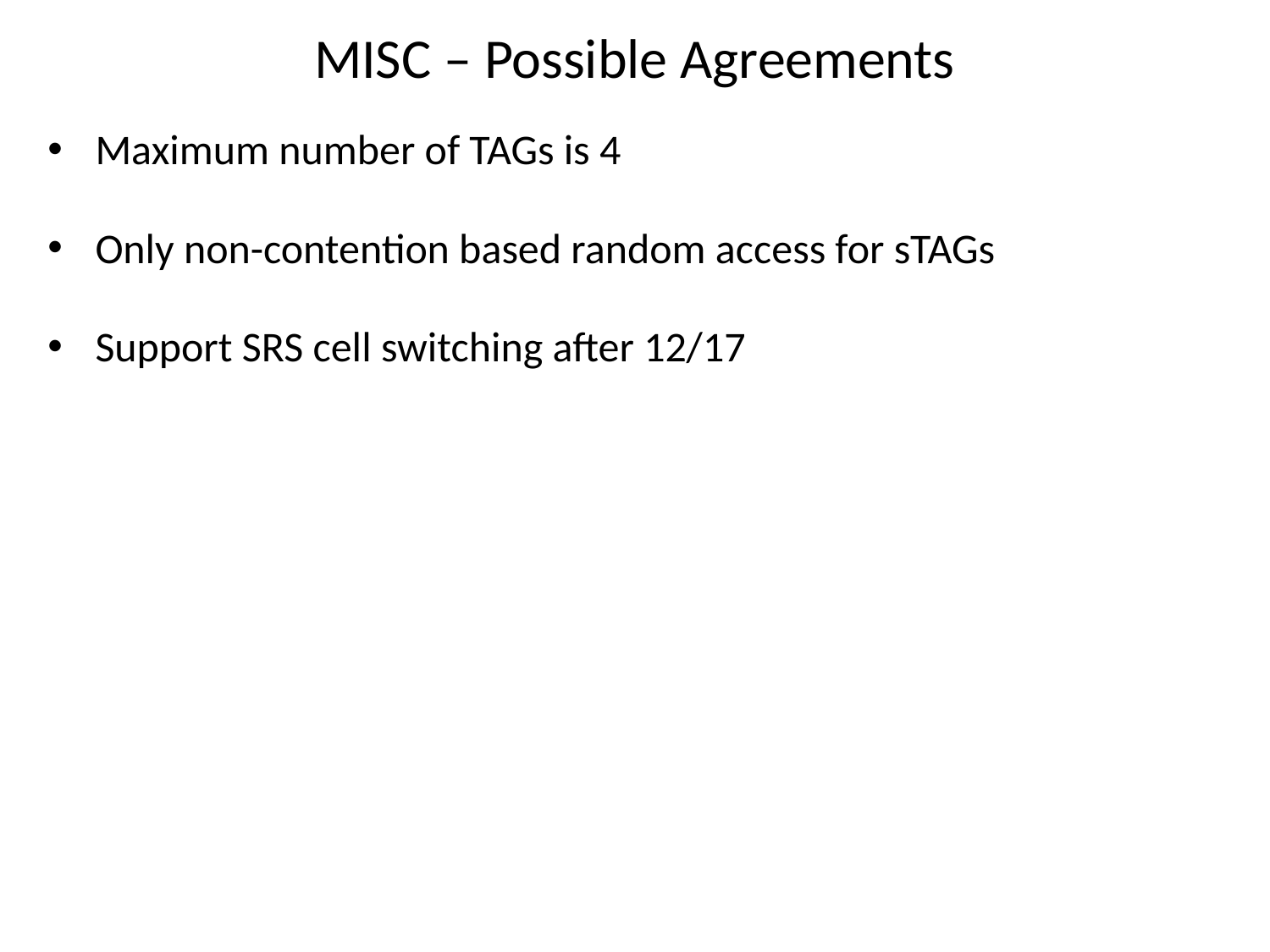

# MISC – Possible Agreements
Maximum number of TAGs is 4

Only non-contention based random access for sTAGs

Support SRS cell switching after 12/17